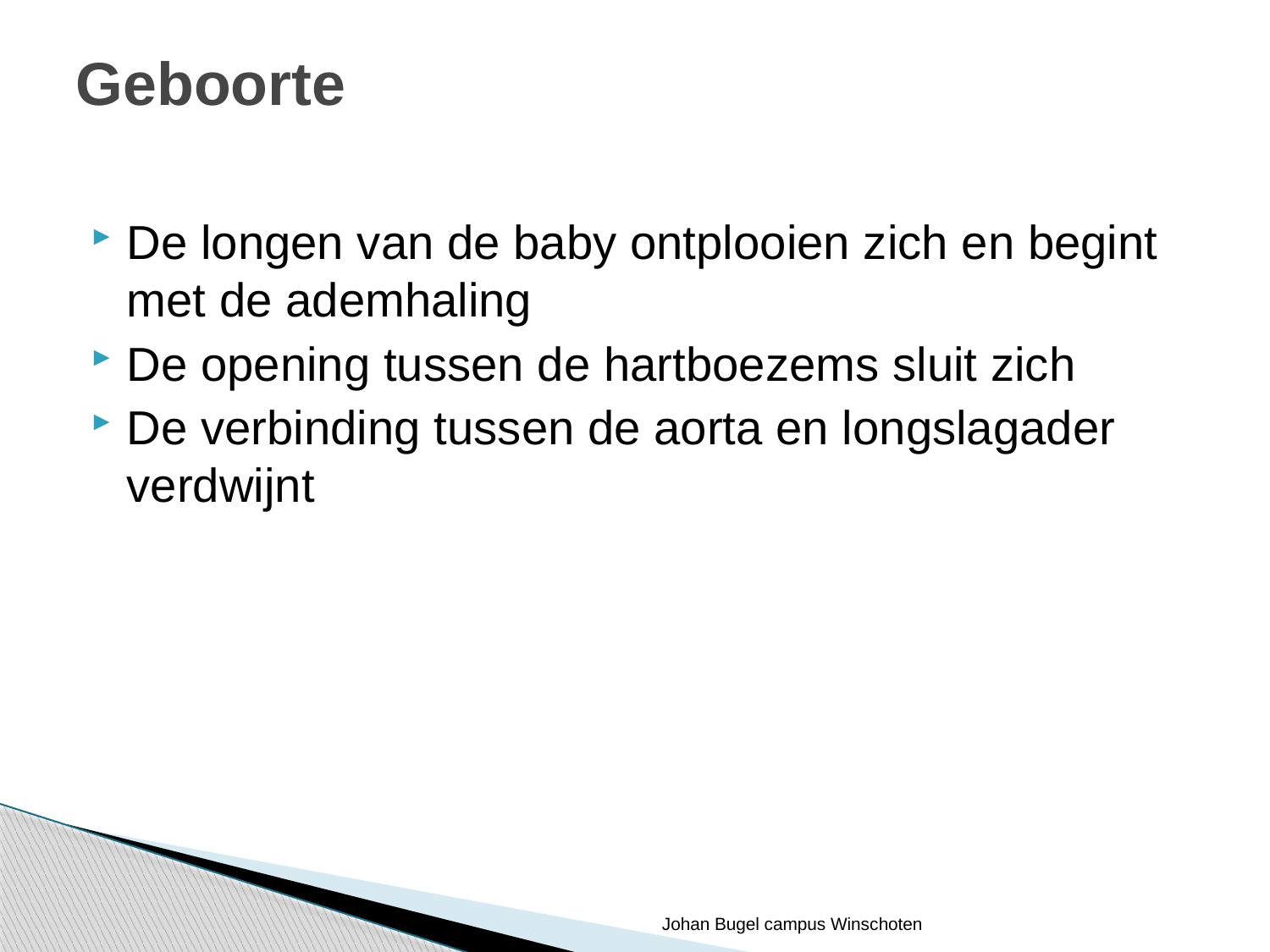

# Geboorte
De longen van de baby ontplooien zich en begint met de ademhaling
De opening tussen de hartboezems sluit zich
De verbinding tussen de aorta en longslagader verdwijnt
Johan Bugel campus Winschoten